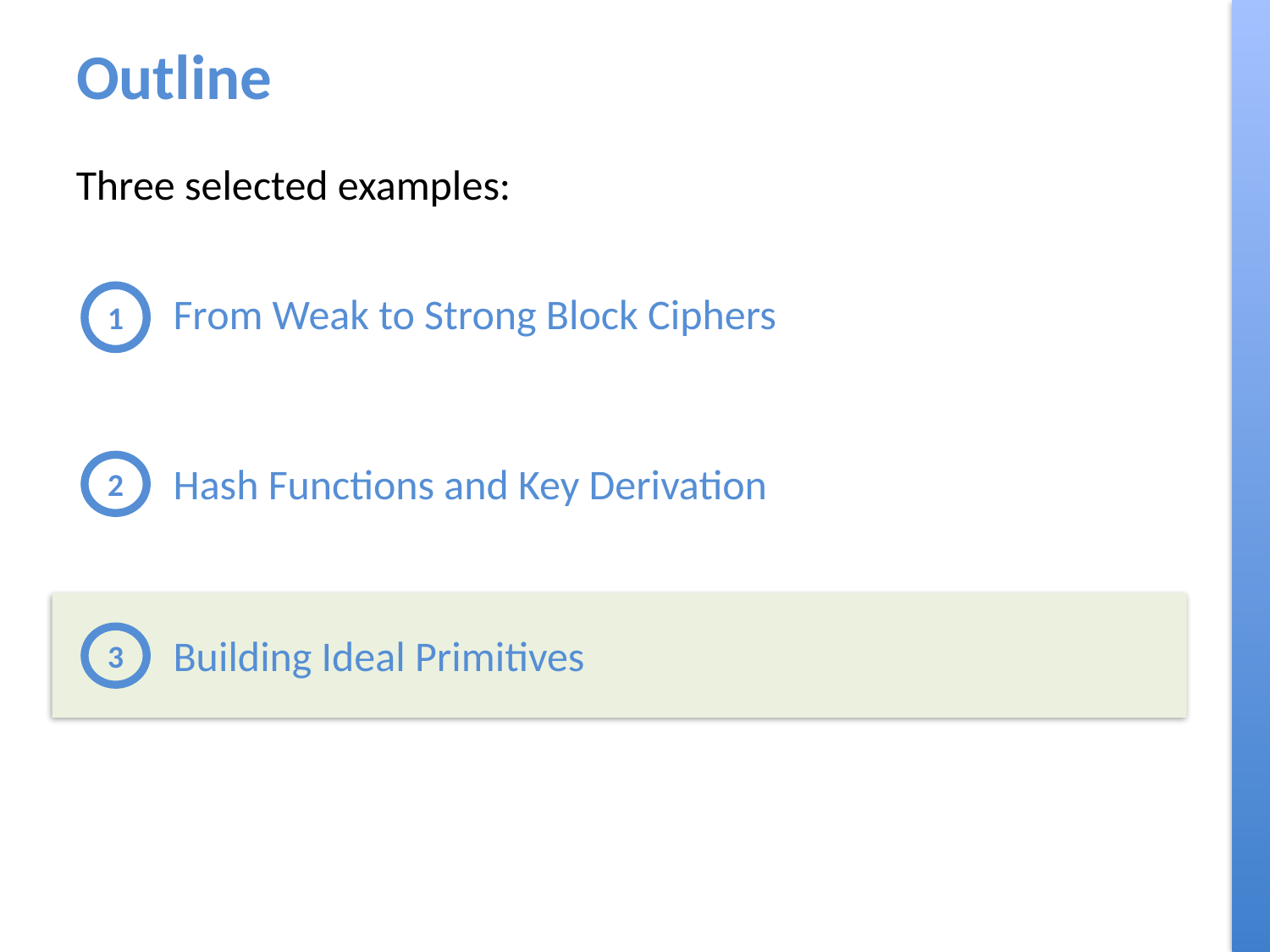

# Outline
Three selected examples:
From Weak to Strong Block Ciphers
1
Hash Functions and Key Derivation
2

Building Ideal Primitives
3